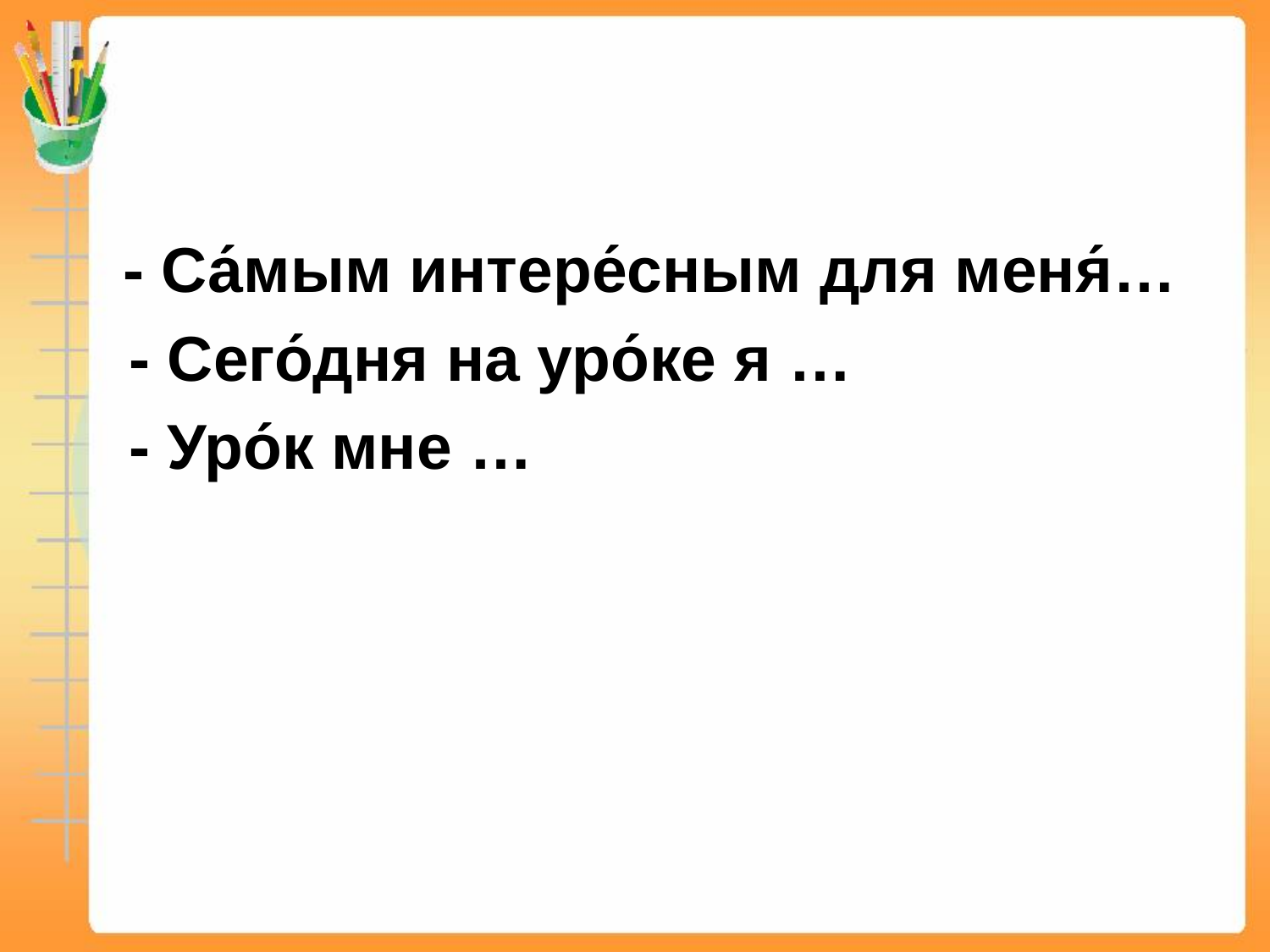

- Са́мым интере́сным для меня́…
   - Сего́дня на уро́ке я …
   - Уро́к мне …